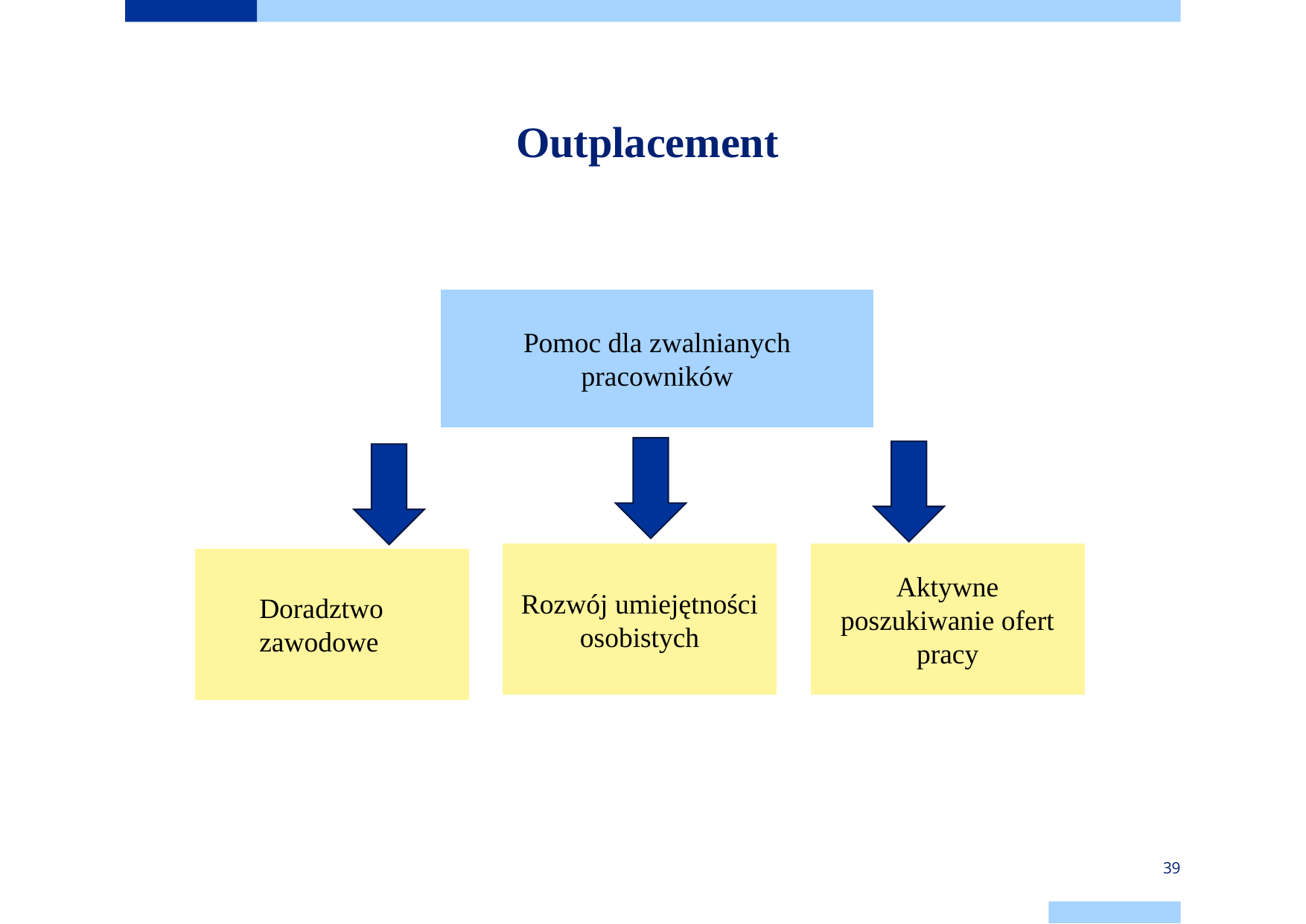

# Outplacement

Pomoc dla zwalnianych pracowników

Rozwój umiejętności osobistych
Aktywne poszukiwanie ofert pracy

Doradztwo zawodowe
39